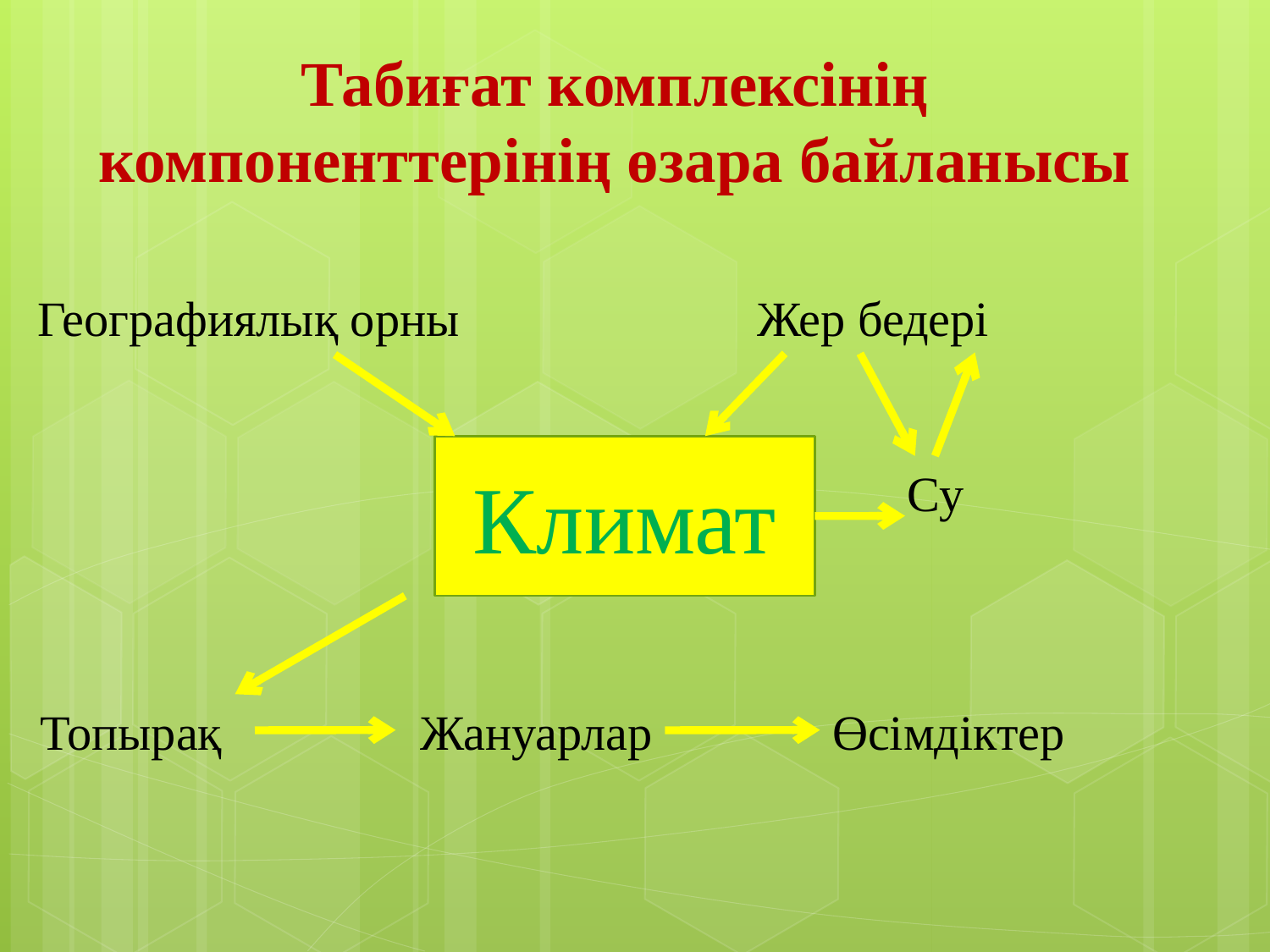

Табиғат комплексінің компоненттерінің өзара байланысы
Географиялық орны
Жер бедері
Климат
Су
Топырақ
 Жануарлар
Өсімдіктер